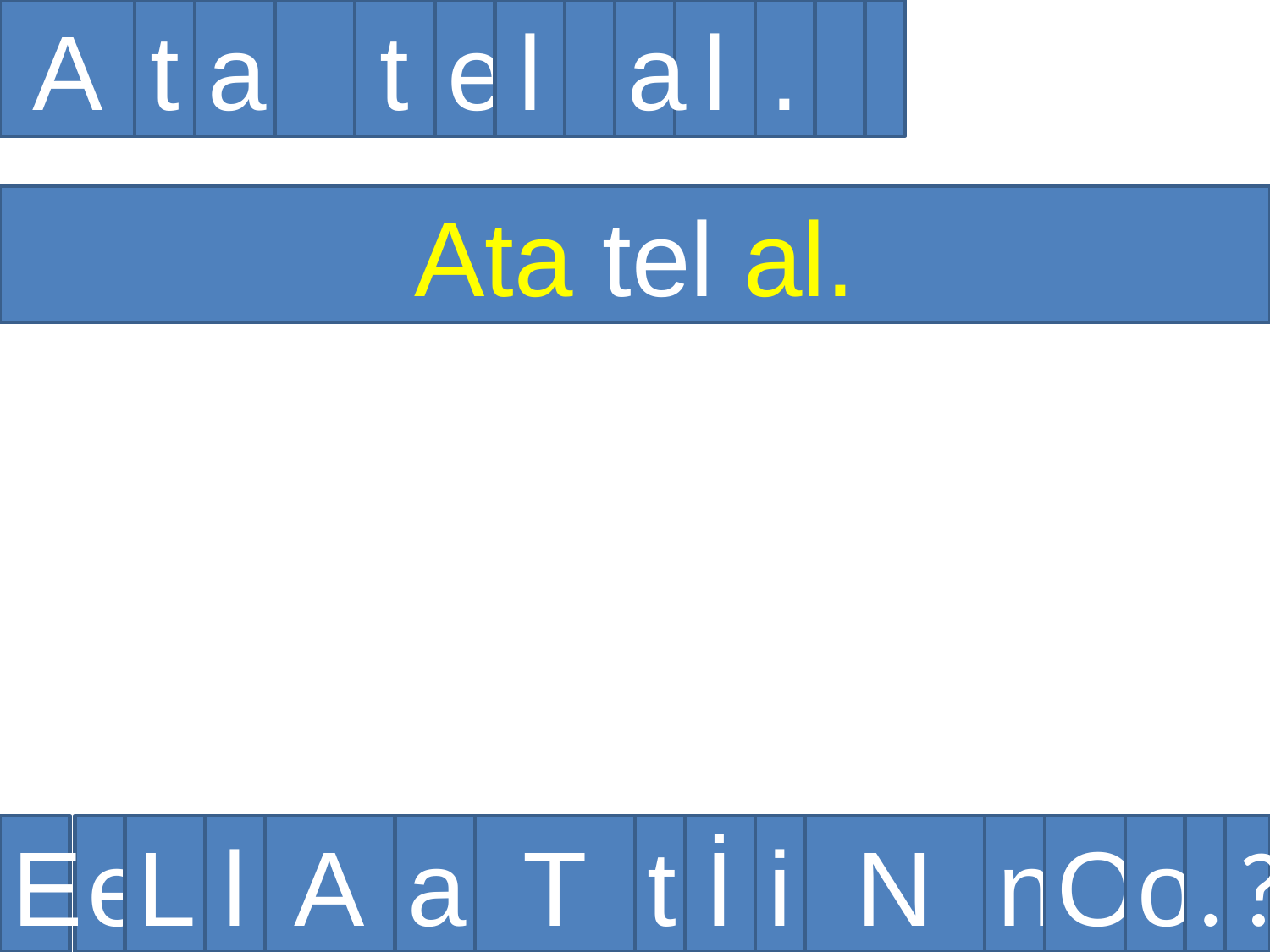

A
t
a

t
e
l

a
l
.

Ata tel al.
E
e
L
l
A
a
T
t
İ
i
N
n
O
o
.
?